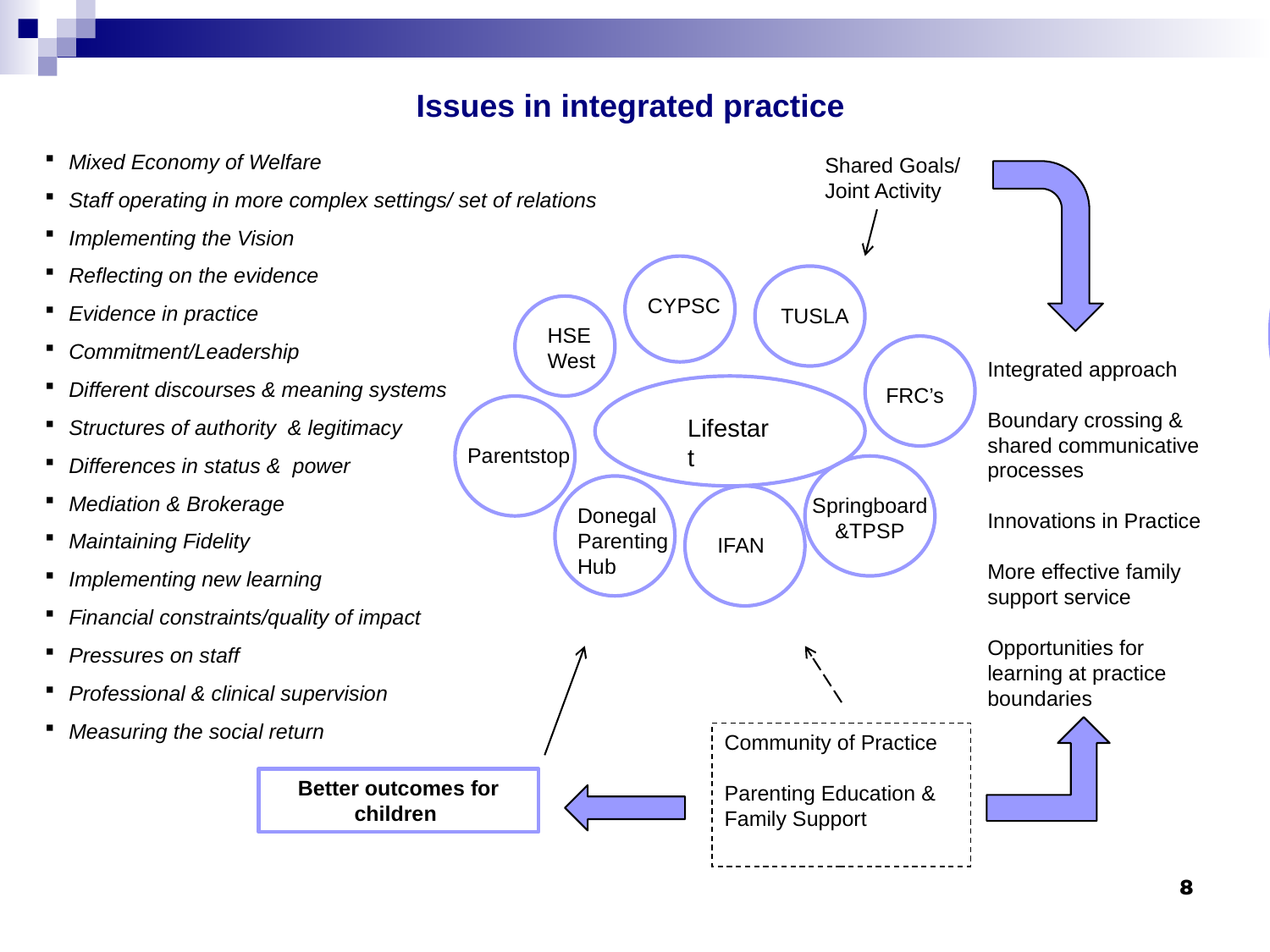

# Issues in integrated practice
Mixed Economy of Welfare
Staff operating in more complex settings/ set of relations
Implementing the Vision
Reflecting on the evidence
Evidence in practice
Commitment/Leadership
Different discourses & meaning systems
Structures of authority  & legitimacy
Differences in status &  power
Mediation & Brokerage
Maintaining Fidelity
Implementing new learning
Financial constraints/quality of impact
Pressures on staff
Professional & clinical supervision
Measuring the social return

Shared Goals/
Joint Activity

CYPSC

TUSLA
HSE West

Integrated approach

Boundary crossing & shared communicative processes

Innovations in Practice

More effective family support service

Opportunities for learning at practice boundaries

FRC’s

Lifestart
Parentstop

Springboard &TPSP
Donegal Parenting Hub
IFAN

Community of Practice

Parenting Education & Family Support

Better outcomes for children

8